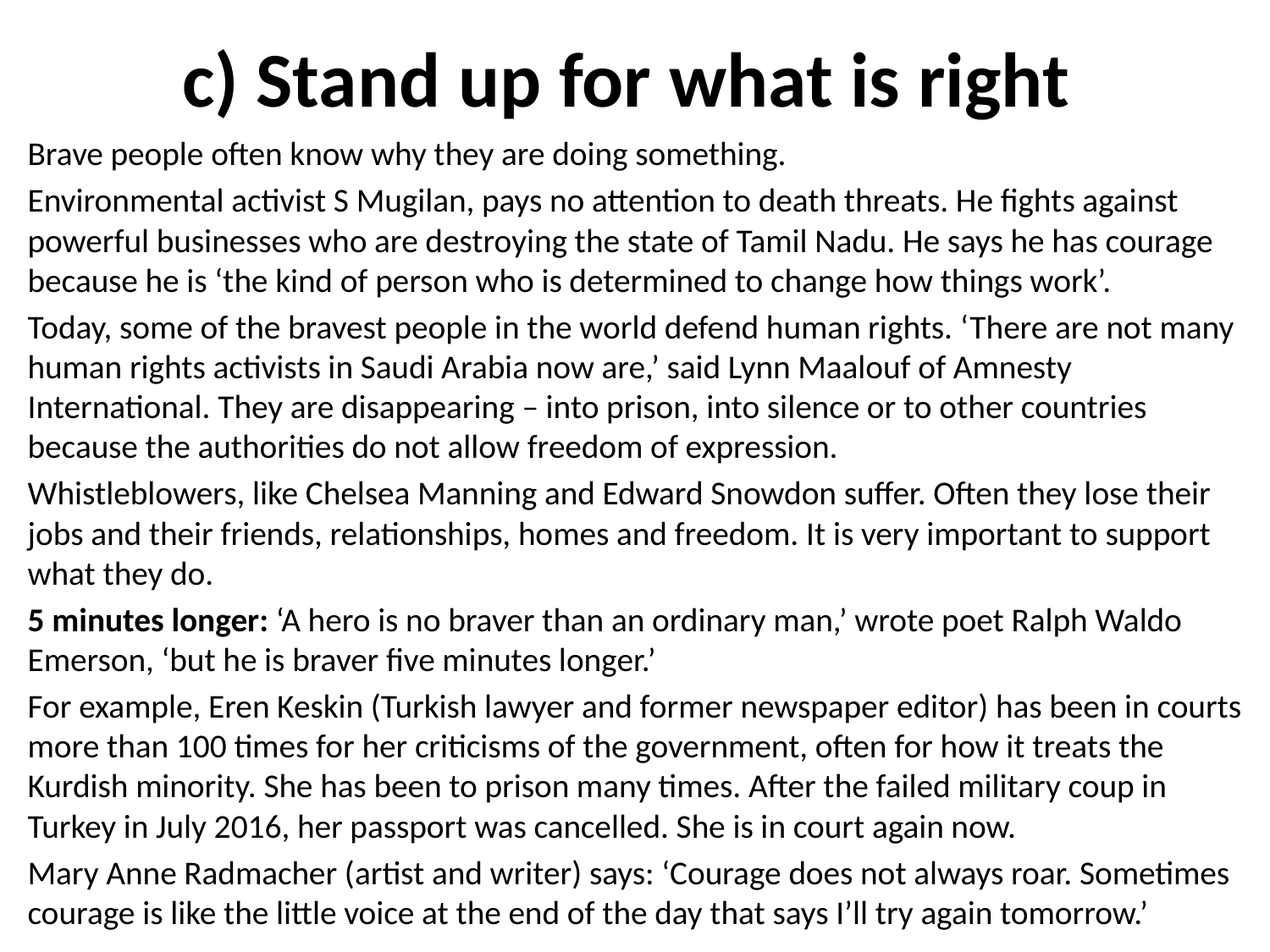

# c) Stand up for what is right
Brave people often know why they are doing something.
Environmental activist S Mugilan, pays no attention to death threats. He fights against powerful businesses who are destroying the state of Tamil Nadu. He says he has courage because he is ‘the kind of person who is determined to change how things work’.
Today, some of the bravest people in the world defend human rights. ‘There are not many human rights activists in Saudi Arabia now are,’ said Lynn Maalouf of Amnesty International. They are disappearing – into prison, into silence or to other countries because the authorities do not allow freedom of expression.
Whistleblowers, like Chelsea Manning and Edward Snowdon suffer. Often they lose their jobs and their friends, relationships, homes and freedom. It is very important to support what they do.
5 minutes longer: ‘A hero is no braver than an ordinary man,’ wrote poet Ralph Waldo Emerson, ‘but he is braver five minutes longer.’
For example, Eren Keskin (Turkish lawyer and former newspaper editor) has been in courts more than 100 times for her criticisms of the government, often for how it treats the Kurdish minority. She has been to prison many times. After the failed military coup in Turkey in July 2016, her passport was cancelled. She is in court again now.
Mary Anne Radmacher (artist and writer) says: ‘Courage does not always roar. Sometimes courage is like the little voice at the end of the day that says I’ll try again tomorrow.’